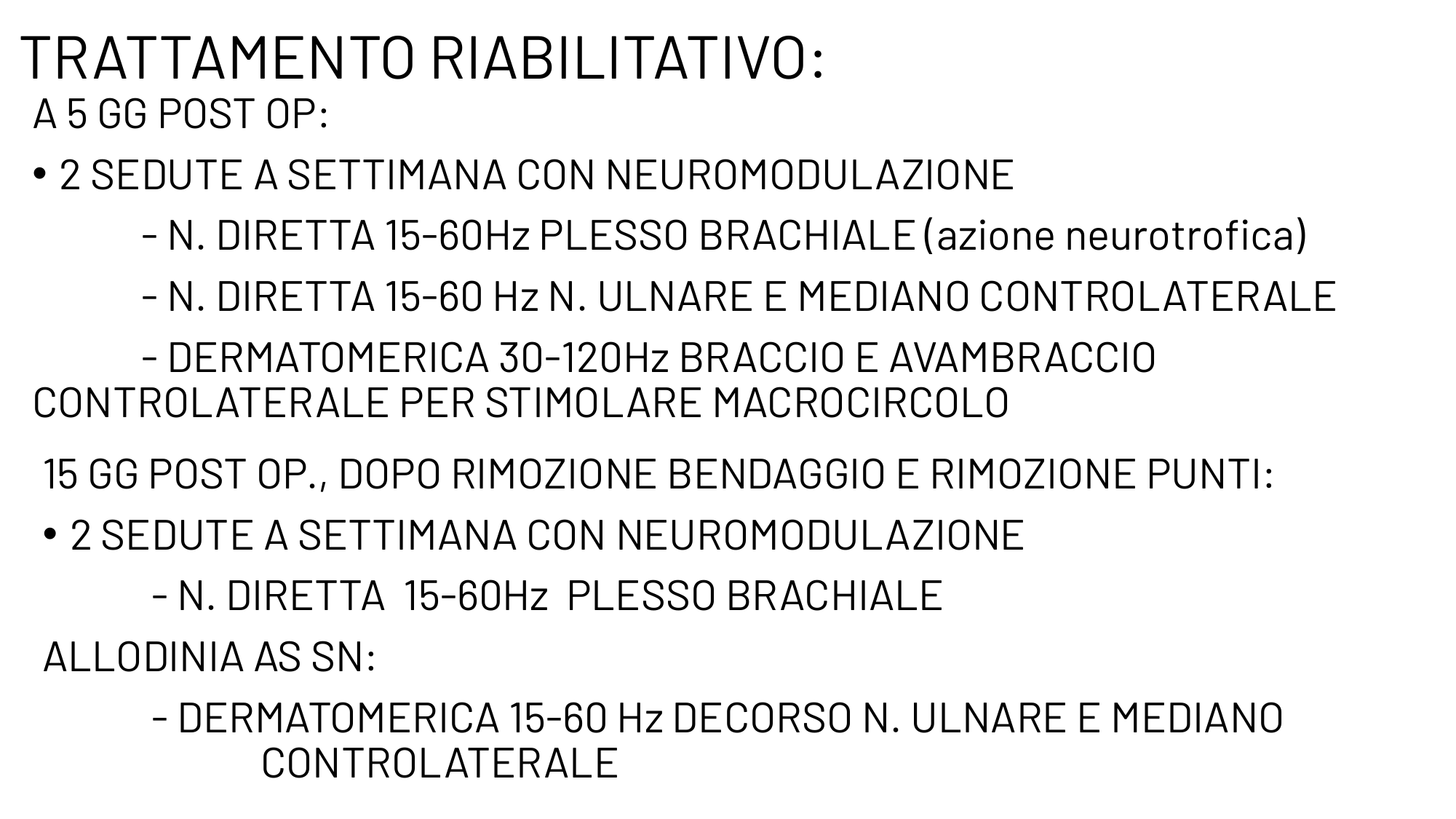

# TRATTAMENTO RIABILITATIVO:
A 5 GG POST OP:
2 SEDUTE A SETTIMANA CON NEUROMODULAZIONE
	- N. DIRETTA 15-60Hz PLESSO BRACHIALE (azione neurotrofica)
	- N. DIRETTA 15-60 Hz N. ULNARE E MEDIANO CONTROLATERALE
	- DERMATOMERICA 30-120Hz BRACCIO E AVAMBRACCIO 	CONTROLATERALE PER STIMOLARE MACROCIRCOLO

15 GG POST OP., DOPO RIMOZIONE BENDAGGIO E RIMOZIONE PUNTI:
2 SEDUTE A SETTIMANA CON NEUROMODULAZIONE
	- N. DIRETTA  15-60Hz  PLESSO BRACHIALE
ALLODINIA AS SN:
	- DERMATOMERICA 15-60 Hz DECORSO N. ULNARE E MEDIANO 	  		CONTROLATERALE